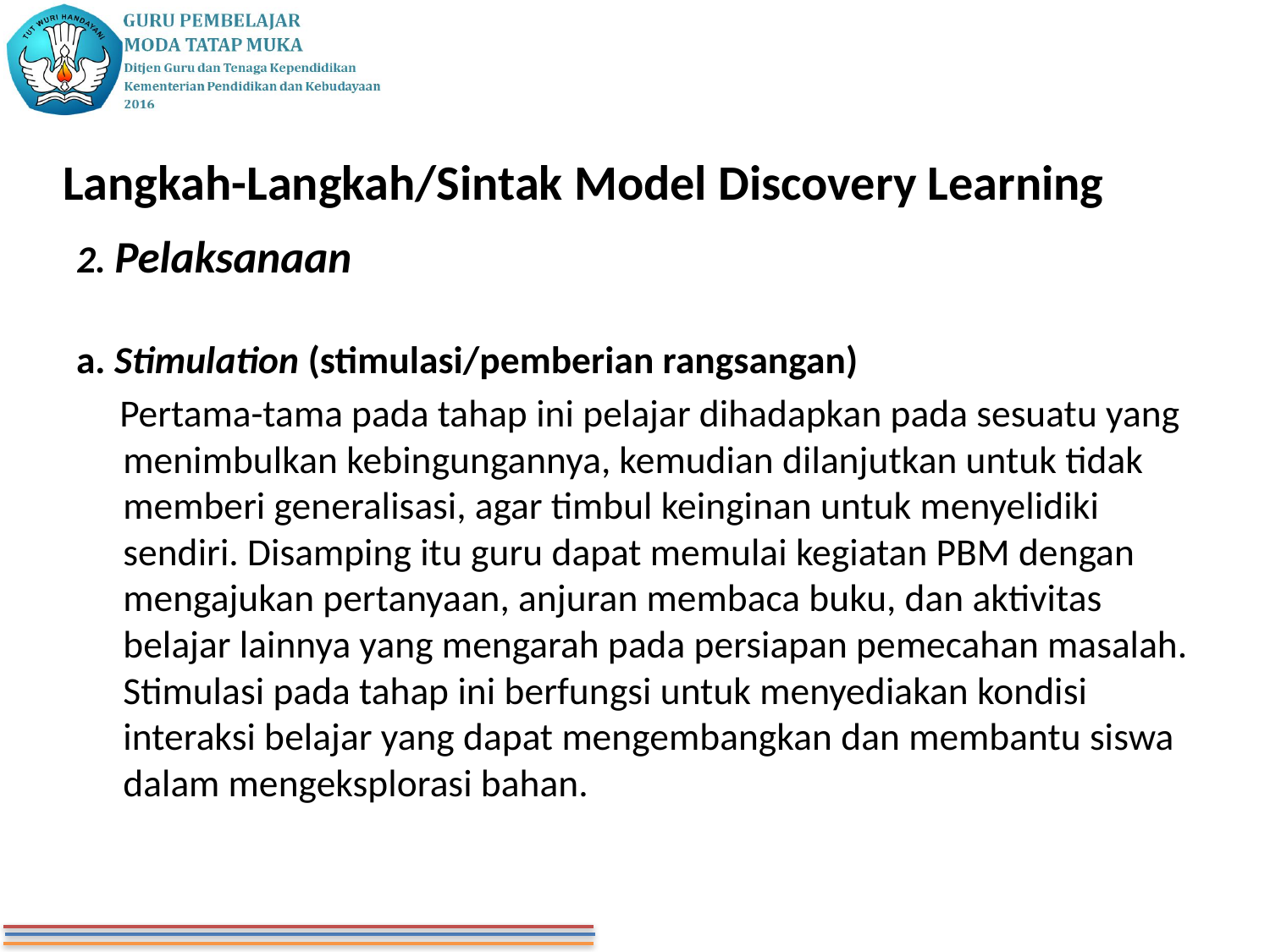

# Langkah-Langkah/Sintak Model Discovery Learning
2. Pelaksanaan

a. Stimulation (stimulasi/pemberian rangsangan)
     Pertama-tama pada tahap ini pelajar dihadapkan pada sesuatu yang menimbulkan kebingungannya, kemudian dilanjutkan untuk tidak memberi generalisasi, agar timbul keinginan untuk menyelidiki sendiri. Disamping itu guru dapat memulai kegiatan PBM dengan mengajukan pertanyaan, anjuran membaca buku, dan aktivitas belajar lainnya yang mengarah pada persiapan pemecahan masalah. Stimulasi pada tahap ini berfungsi untuk menyediakan kondisi interaksi belajar yang dapat mengembangkan dan membantu siswa dalam mengeksplorasi bahan.